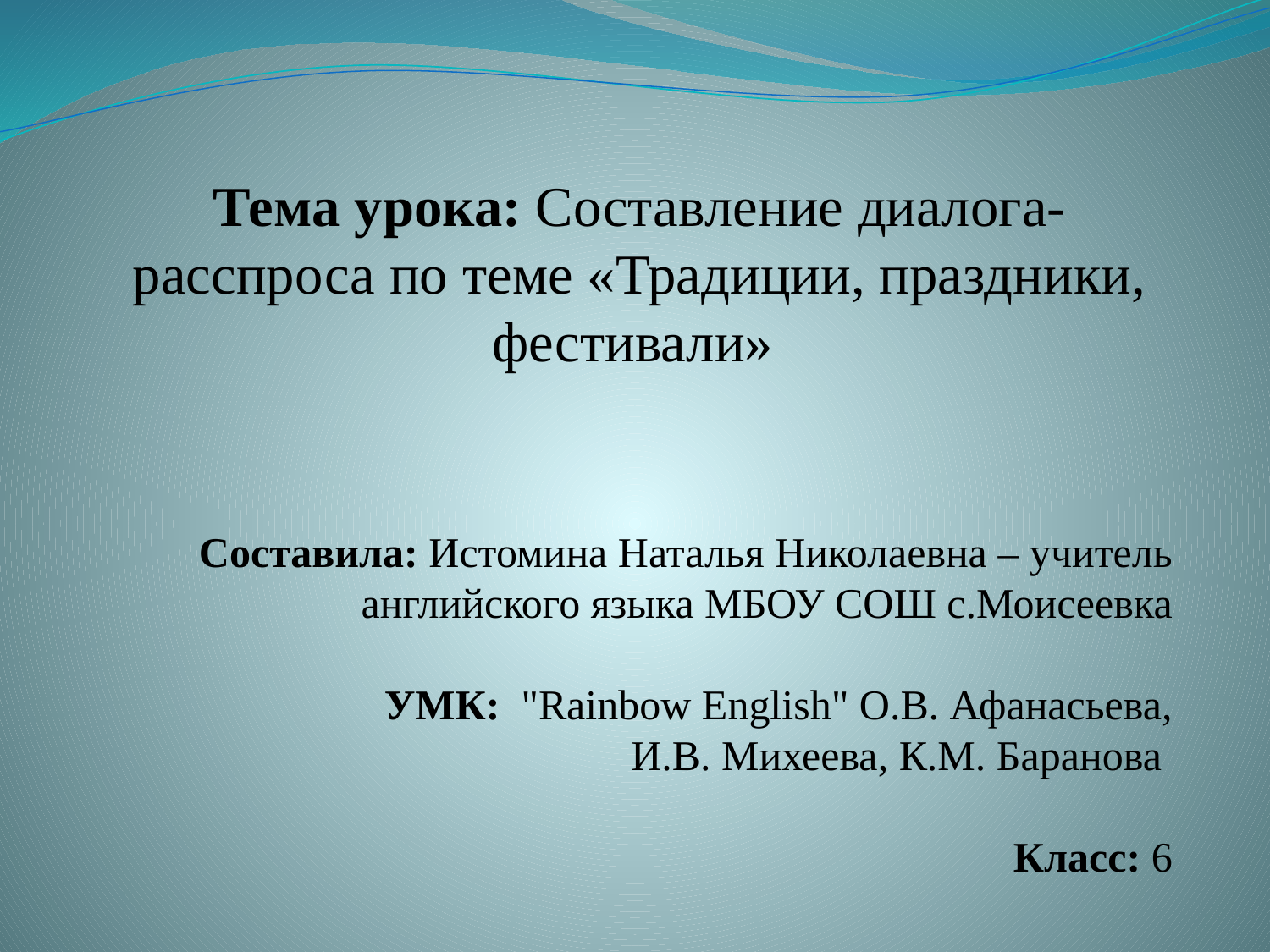

Тема урока: Составление диалога-расспроса по теме «Традиции, праздники, фестивали»

Составила: Истомина Наталья Николаевна – учитель английского языка МБОУ СОШ с.Моисеевка

УМК:  "Rainbow English" О.В. Афанасьева,
 И.В. Михеева, К.М. Баранова

Класс: 6